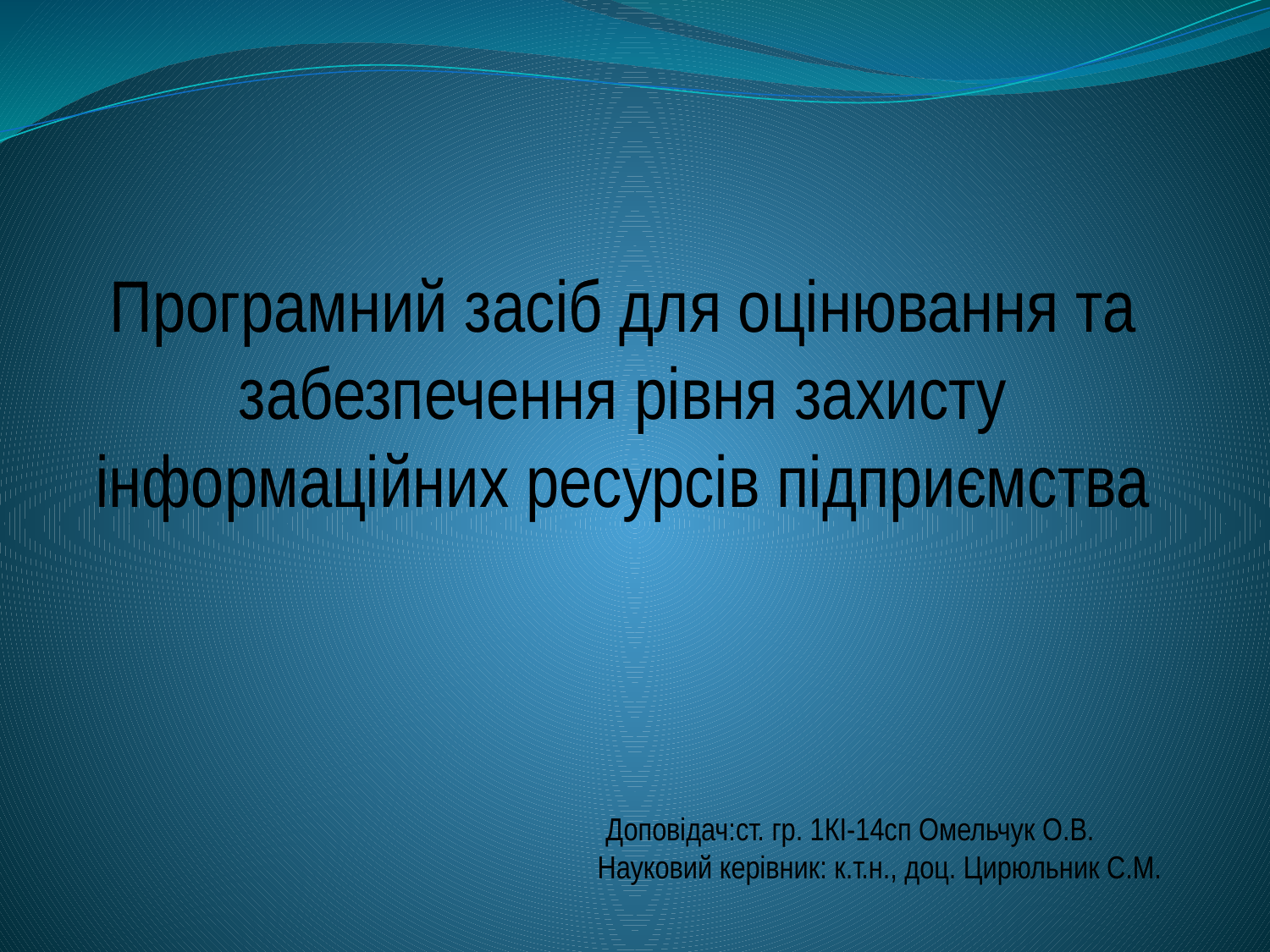

# Програмний засіб для оцінювання та забезпечення рівня захисту інформаційних ресурсів підприємства
 Доповідач:ст. гр. 1КІ-14сп Омельчук О.В.
Науковий керівник: к.т.н., доц. Цирюльник С.М.